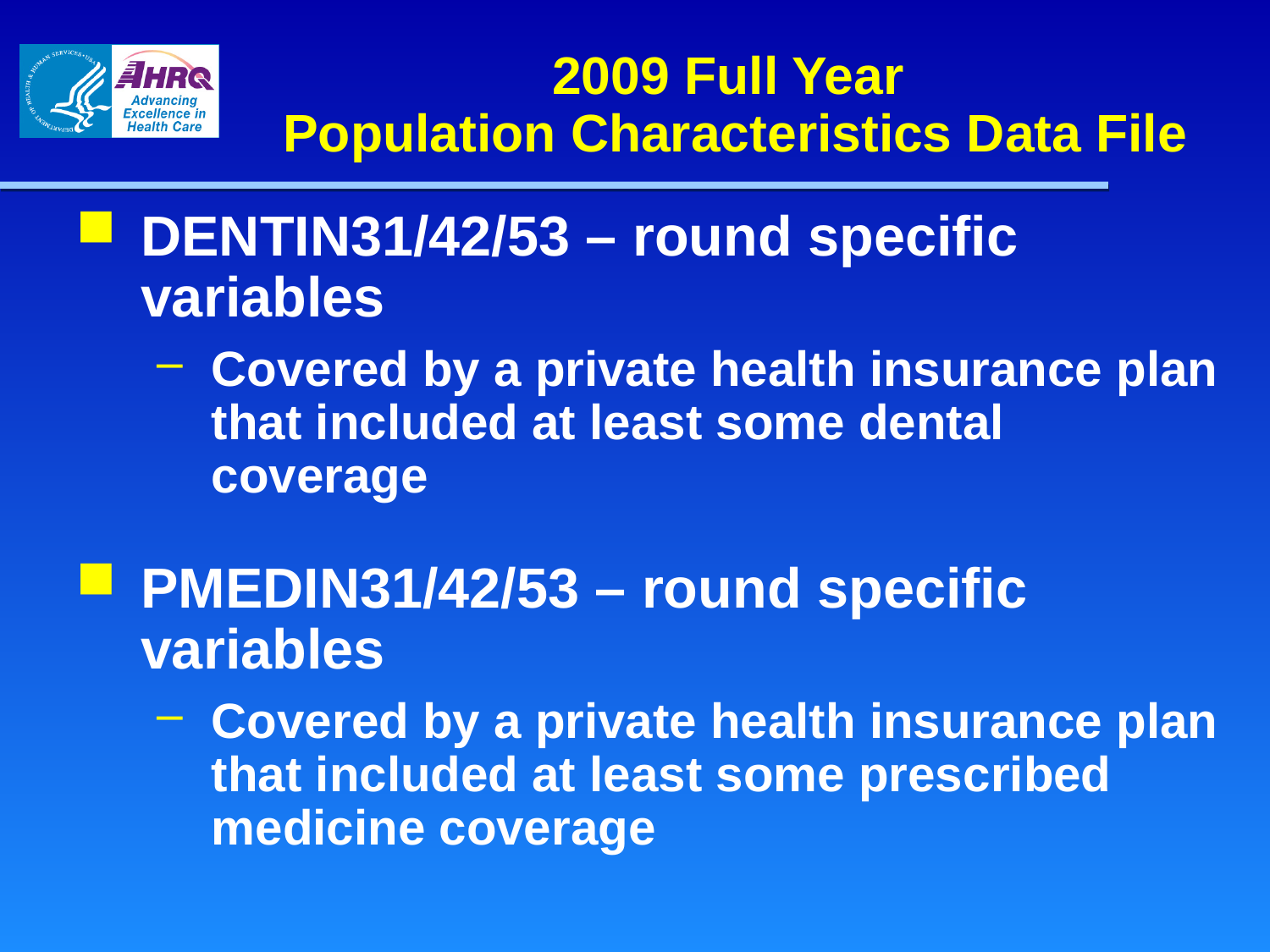

2009 Full Year
Population Characteristics Data File
DENTIN31/42/53 – round specific variables
Covered by a private health insurance plan that included at least some dental coverage

PMEDIN31/42/53 – round specific variables
Covered by a private health insurance plan that included at least some prescribed medicine coverage